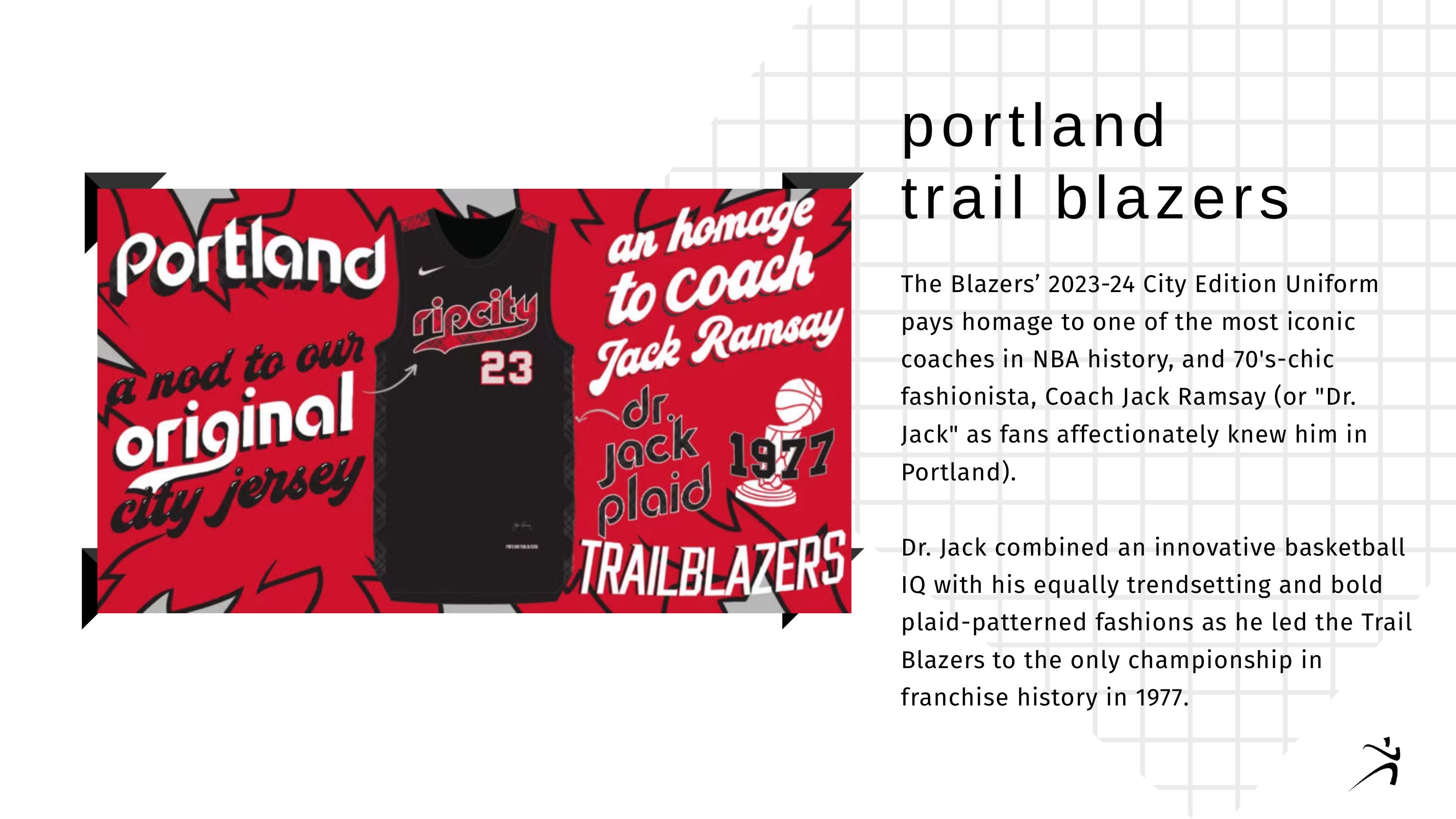

portland
trail blazers

The Blazers’ 2023-24 City Edition Uniform pays homage to one of the most iconic coaches in NBA history, and 70's-chic fashionista, Coach Jack Ramsay (or "Dr. Jack" as fans affectionately knew him in Portland).

Dr. Jack combined an innovative basketball IQ with his equally trendsetting and bold plaid-patterned fashions as he led the Trail Blazers to the only championship in franchise history in 1977.